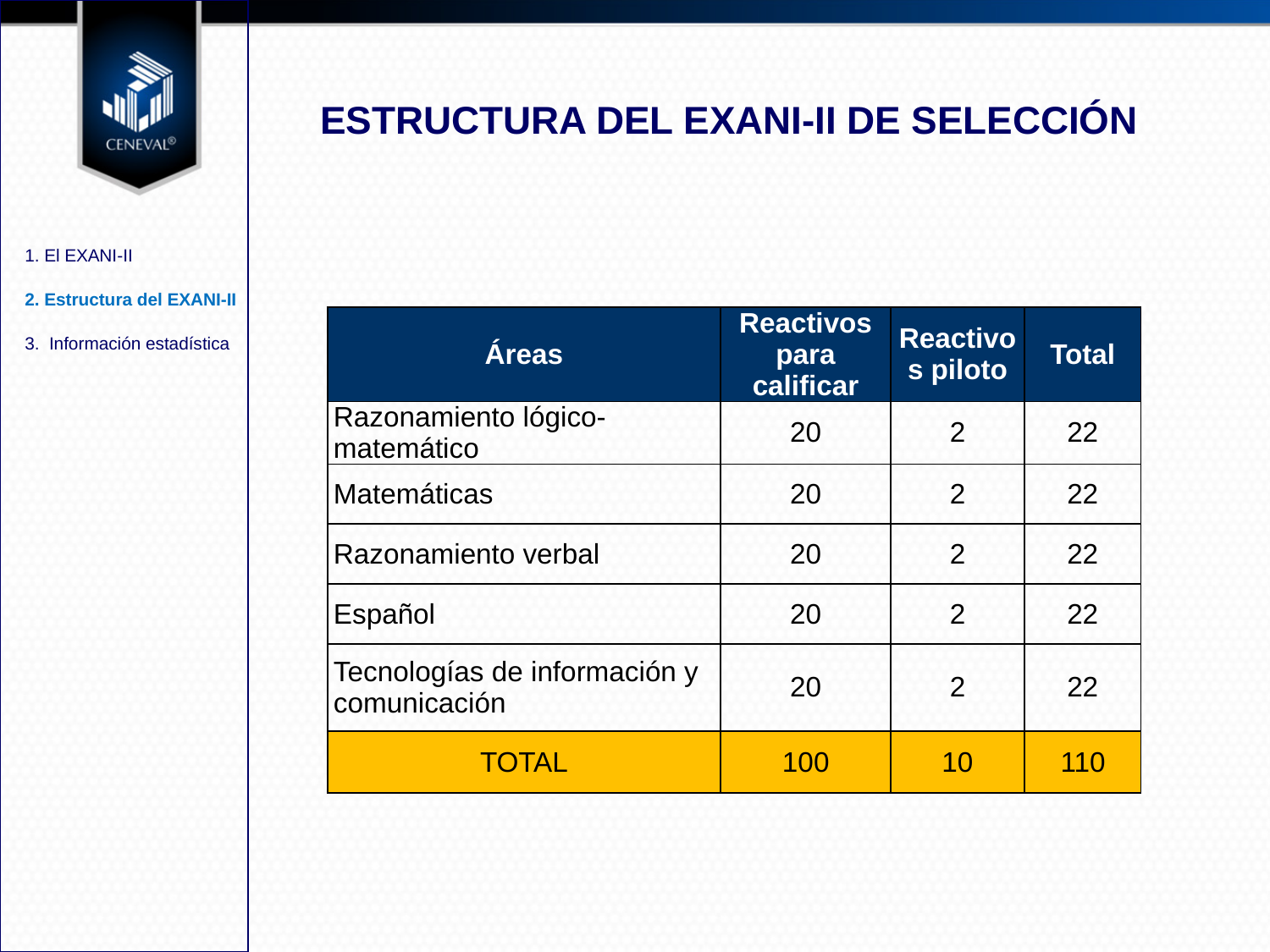

ESTRUCTURA DEL EXANI-II DE SELECCIÓN

1. El EXANI-II
2. Estructura del EXANI-II
3.  Información estadística
| Áreas | Reactivos para calificar | Reactivos piloto | Total |
| --- | --- | --- | --- |
| Razonamiento lógico-matemático | 20 | 2 | 22 |
| Matemáticas | 20 | 2 | 22 |
| Razonamiento verbal | 20 | 2 | 22 |
| Español | 20 | 2 | 22 |
| Tecnologías de información y comunicación | 20 | 2 | 22 |
| TOTAL | 100 | 10 | 110 |